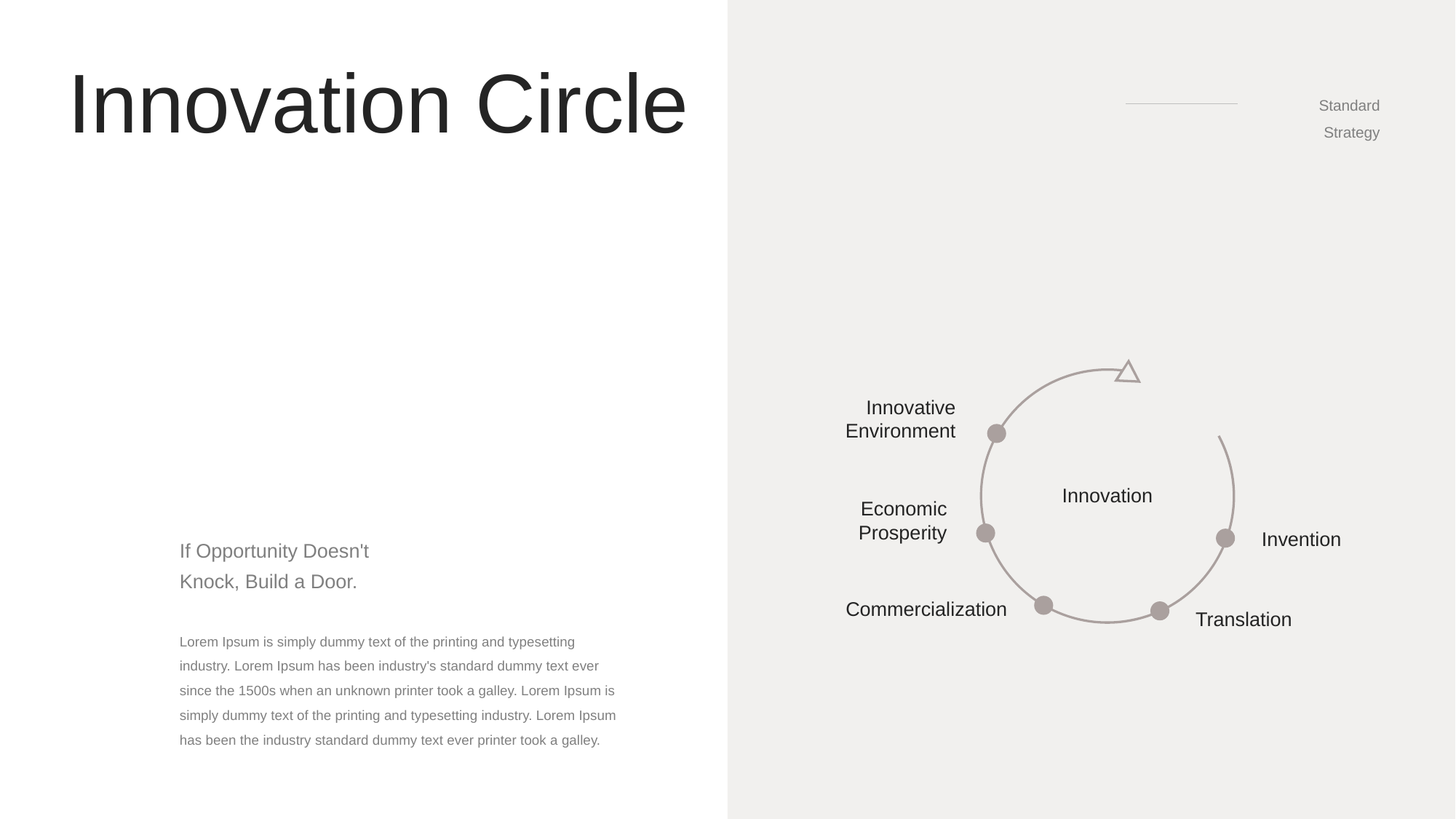

Innovation Circle
Standard Strategy

Innovative
Environment

Innovation
Economic
Prosperity
Invention

If Opportunity Doesn't Knock, Build a Door.

Commercialization

Translation
Lorem Ipsum is simply dummy text of the printing and typesetting industry. Lorem Ipsum has been industry's standard dummy text ever since the 1500s when an unknown printer took a galley. Lorem Ipsum is simply dummy text of the printing and typesetting industry. Lorem Ipsum has been the industry standard dummy text ever printer took a galley.